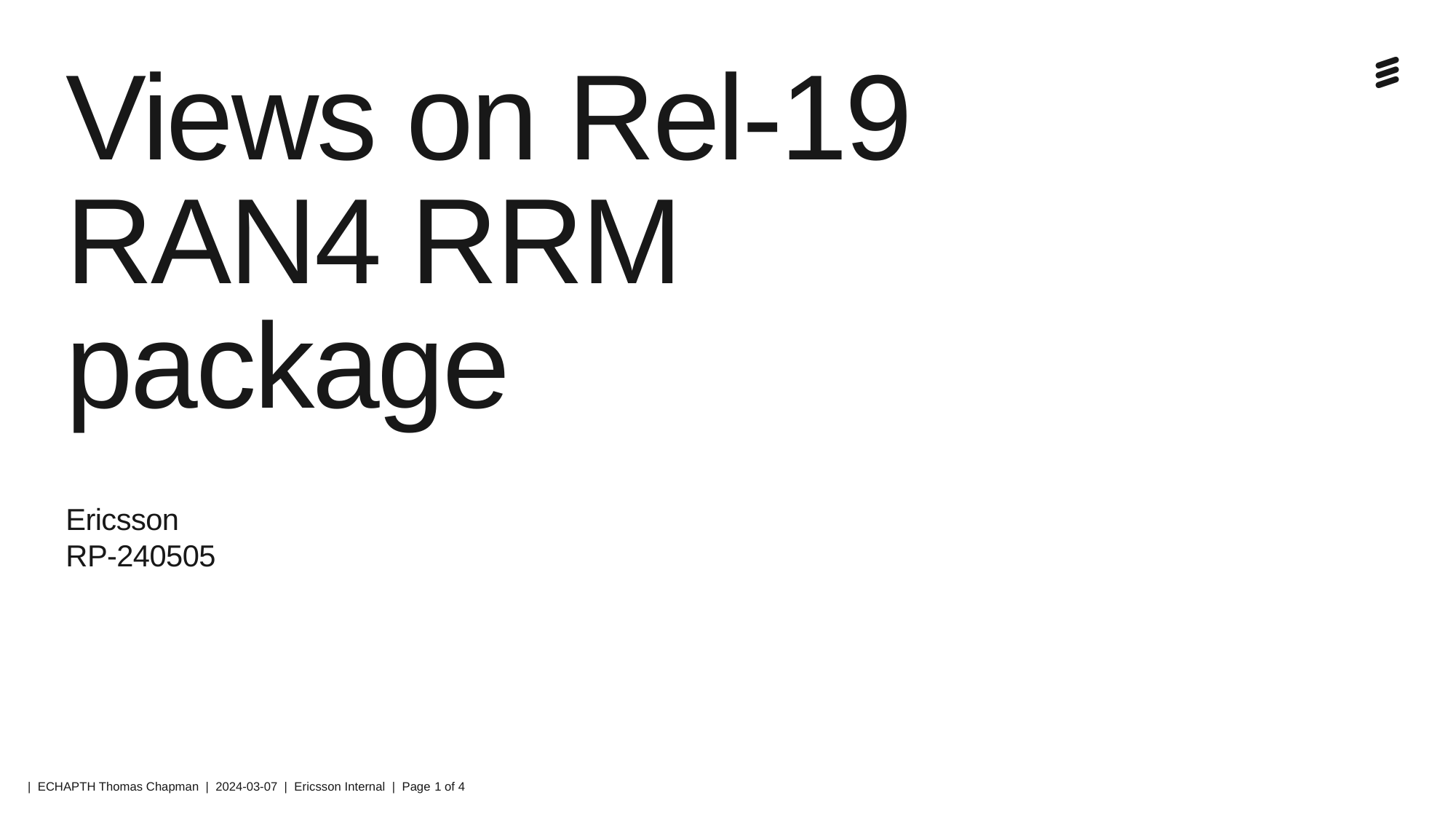

# Views on Rel-19 RAN4 RRM package
Ericsson
RP-240505